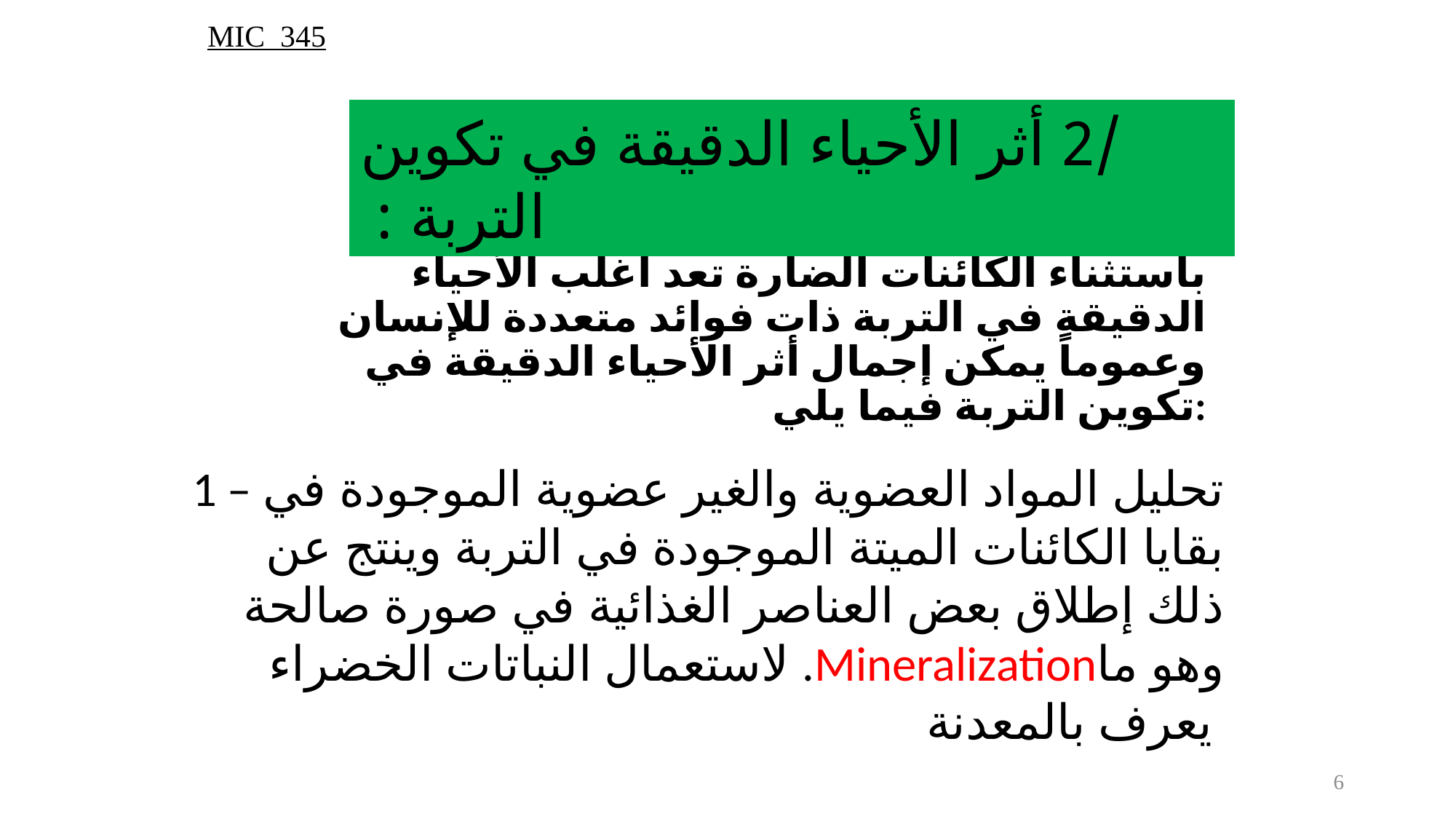

MIC  345
  /2 أثر الأحياء الدقيقة في تكوين التربة :
باستثناء الكائنات الضارة تعد أغلب الأحياء الدقيقة في التربة ذات فوائد متعددة للإنسان وعموماً يمكن إجمال أثر الأحياء الدقيقة في تكوين التربة فيما يلي:
1 – تحليل المواد العضوية والغير عضوية الموجودة في بقايا الكائنات الميتة الموجودة في التربة وينتج عن ذلك إطلاق بعض العناصر الغذائية في صورة صالحة لاستعمال النباتات الخضراء .Mineralizationوهو ما يعرف بالمعدنة

6